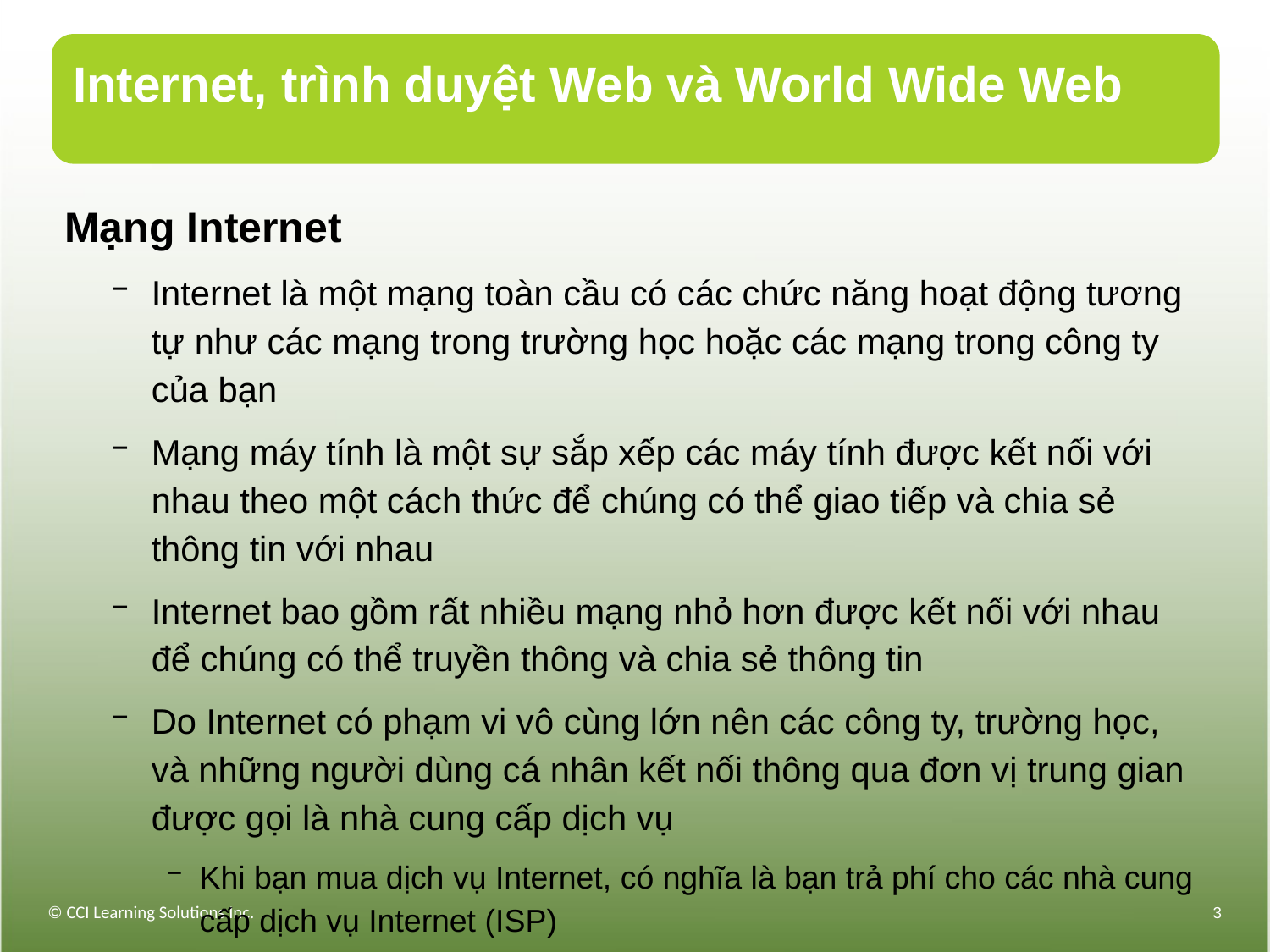

# Internet, trình duyệt Web và World Wide Web
Mạng Internet
Internet là một mạng toàn cầu có các chức năng hoạt động tương tự như các mạng trong trường học hoặc các mạng trong công ty của bạn
Mạng máy tính là một sự sắp xếp các máy tính được kết nối với nhau theo một cách thức để chúng có thể giao tiếp và chia sẻ thông tin với nhau
Internet bao gồm rất nhiều mạng nhỏ hơn được kết nối với nhau để chúng có thể truyền thông và chia sẻ thông tin
Do Internet có phạm vi vô cùng lớn nên các công ty, trường học, và những người dùng cá nhân kết nối thông qua đơn vị trung gian được gọi là nhà cung cấp dịch vụ
Khi bạn mua dịch vụ Internet, có nghĩa là bạn trả phí cho các nhà cung cấp dịch vụ Internet (ISP)
© CCI Learning Solutions Inc.
3